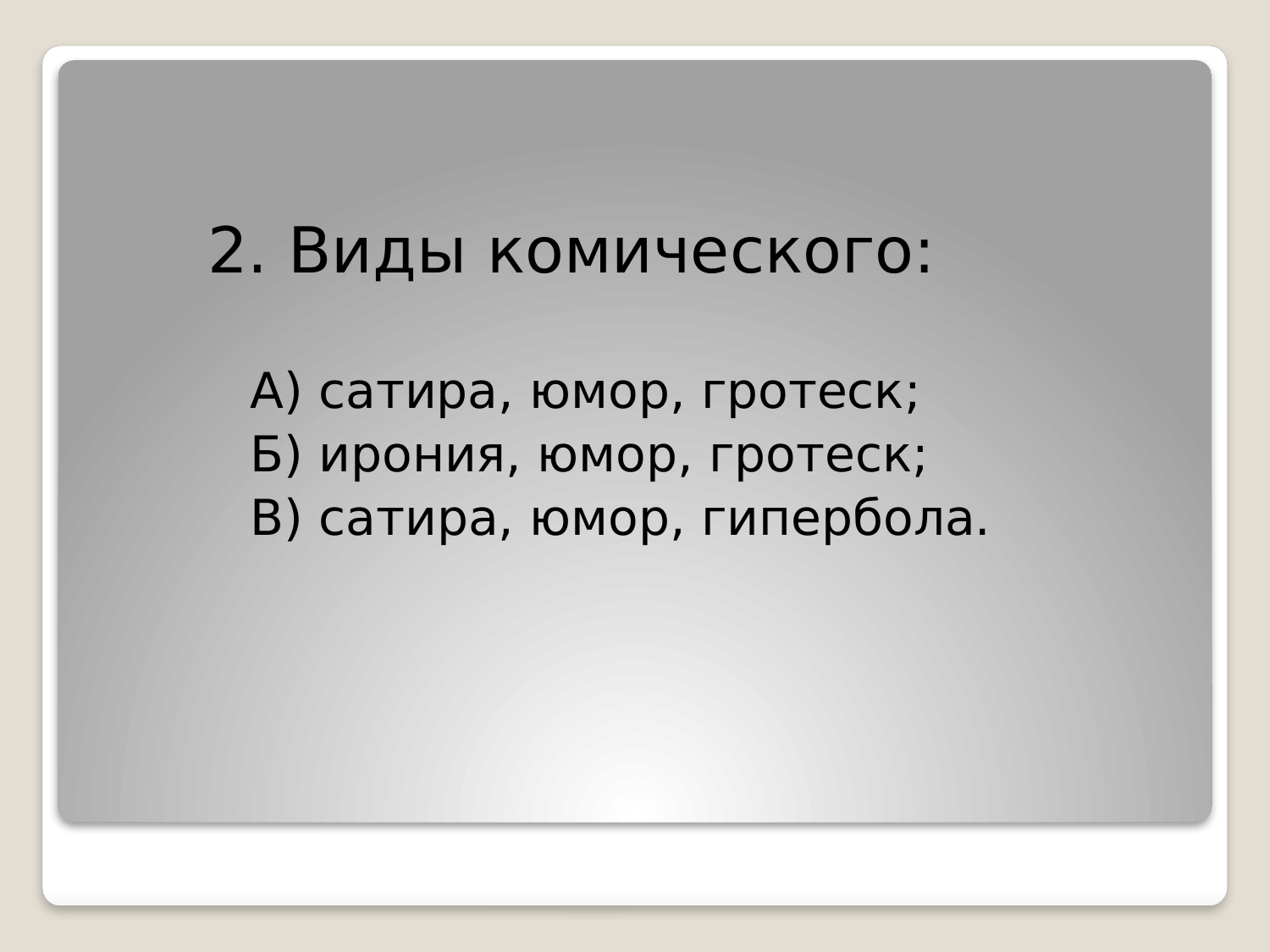

# 2. Виды комического:
А) сатира, юмор, гротеск;
Б) ирония, юмор, гротеск;
В) сатира, юмор, гипербола.